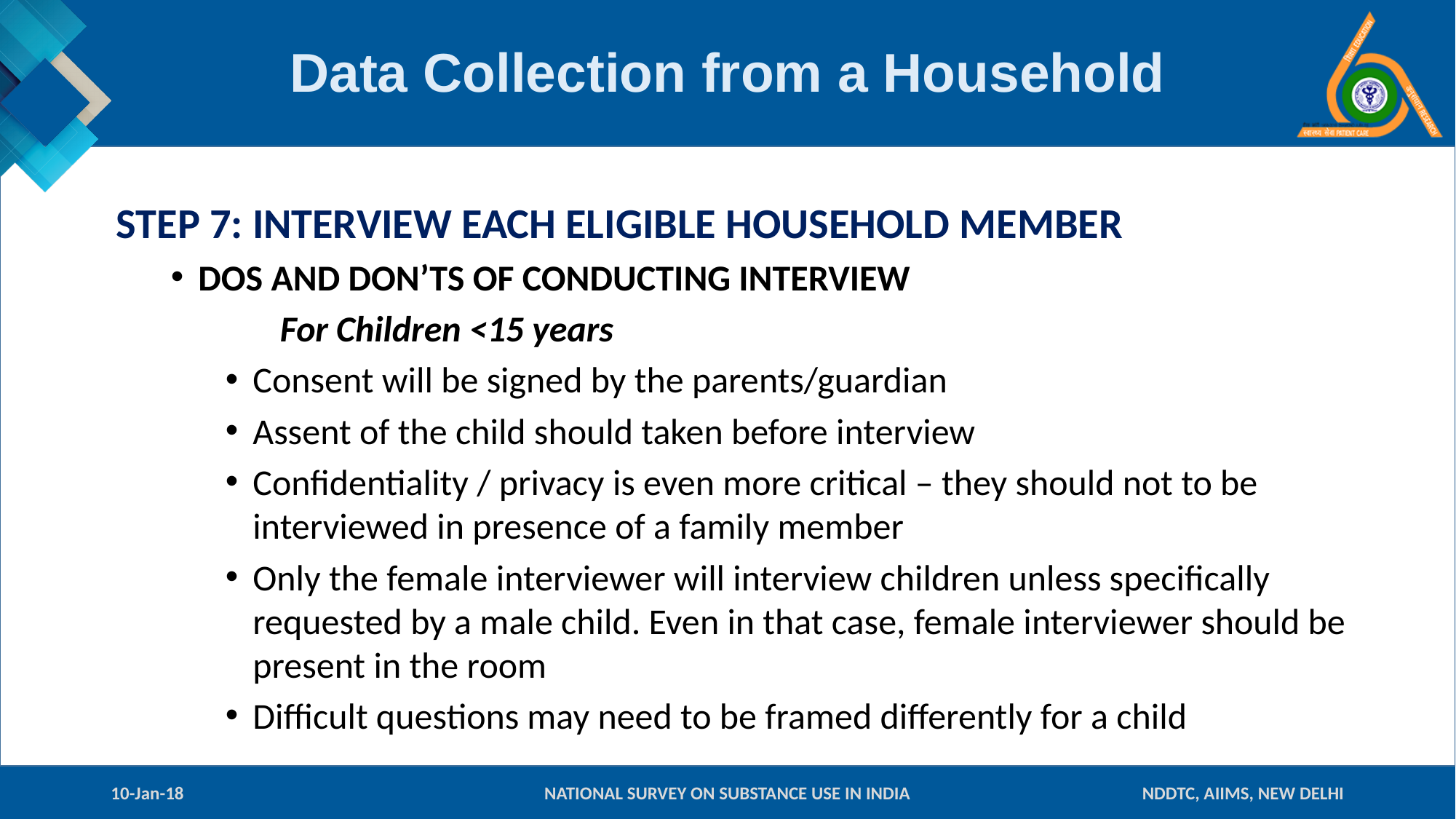

# Data Collection from a Household
STEP 7: INTERVIEW EACH ELIGIBLE HOUSEHOLD MEMBER
DOS AND DON’TS OF CONDUCTING INTERVIEW
	For Children <15 years
Consent will be signed by the parents/guardian
Assent of the child should taken before interview
Confidentiality / privacy is even more critical – they should not to be interviewed in presence of a family member
Only the female interviewer will interview children unless specifically requested by a male child. Even in that case, female interviewer should be present in the room
Difficult questions may need to be framed differently for a child

10-Jan-18
NATIONAL SURVEY ON SUBSTANCE USE IN INDIA
NDDTC, AIIMS, NEW DELHI